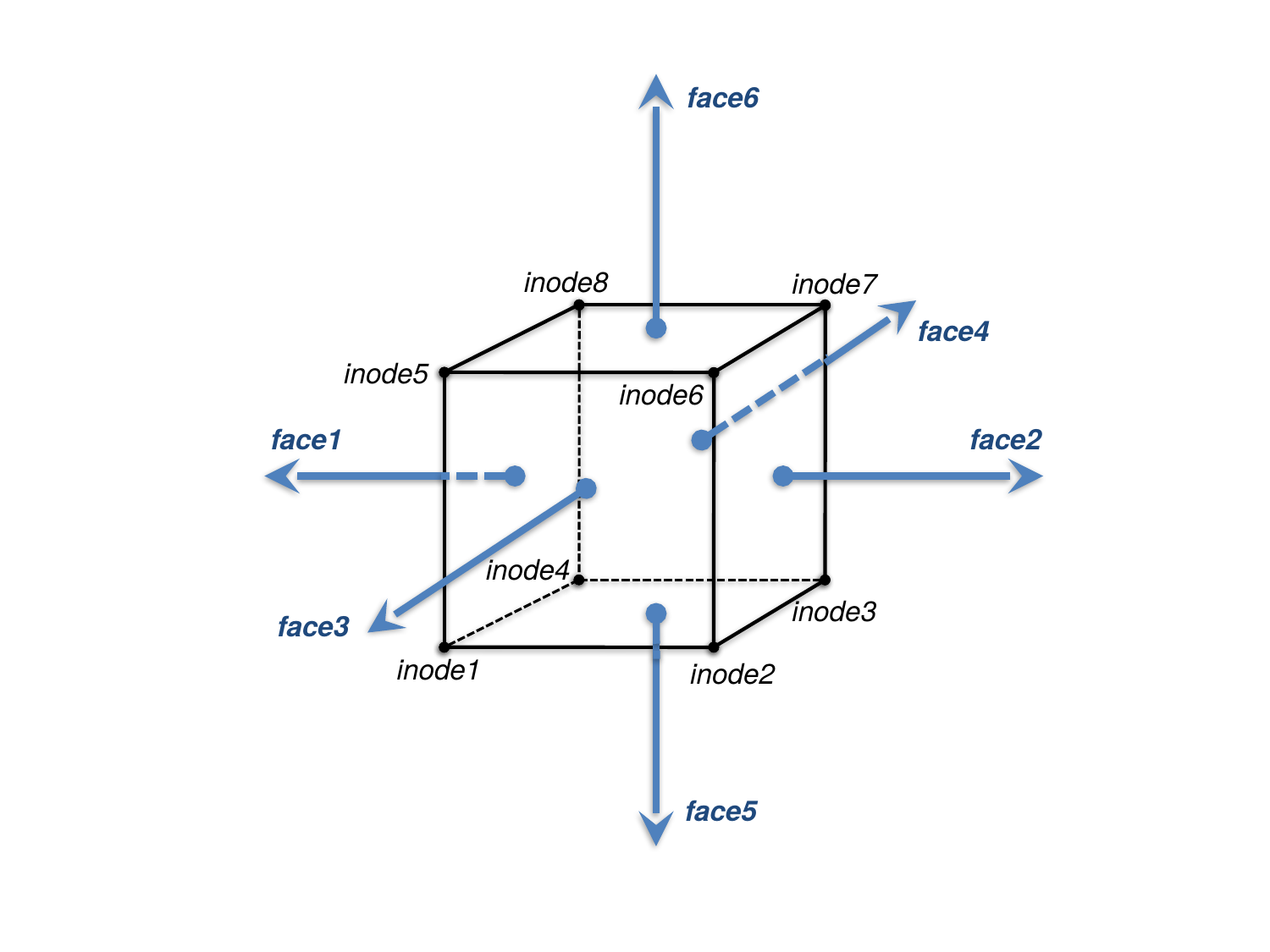

face6
inode8
inode7
inode5
inode6
inode4
inode3
inode1
inode2
face4
face1
face2
face3
face5